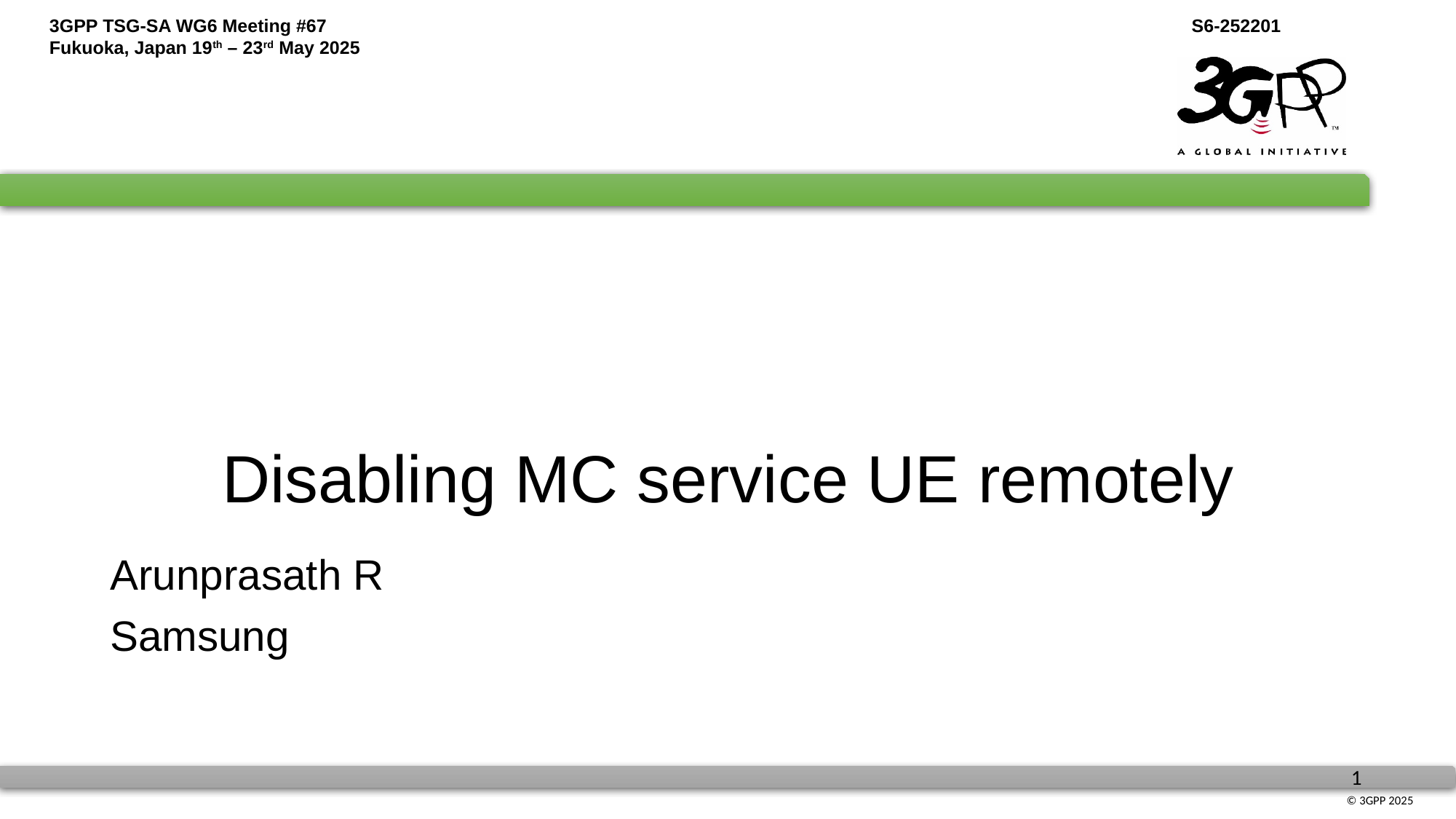

# Disabling MC service UE remotely
Arunprasath R
Samsung